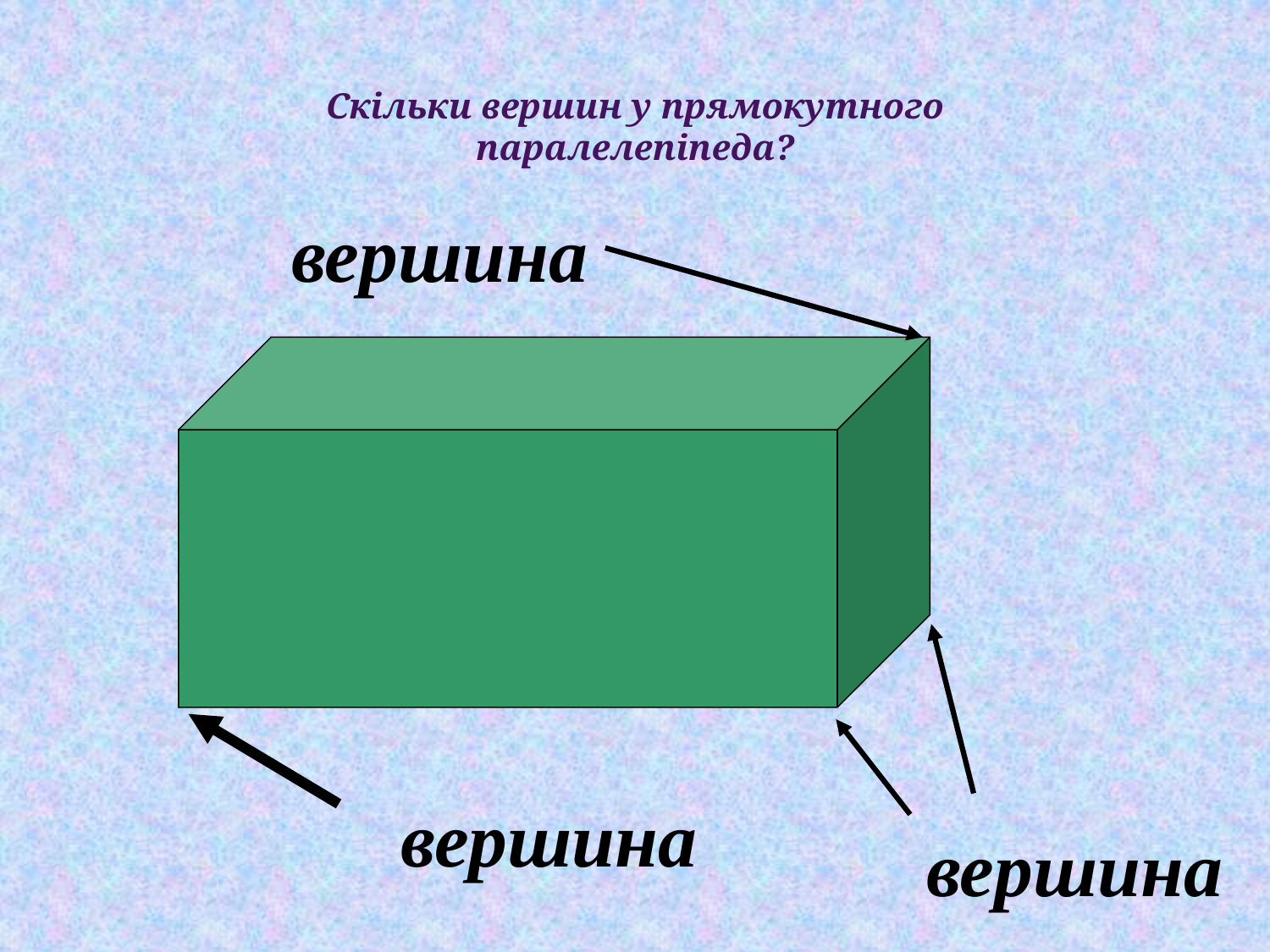

# Скільки вершин у прямокутного паралелепіпеда?
вершина

вершина
вершина